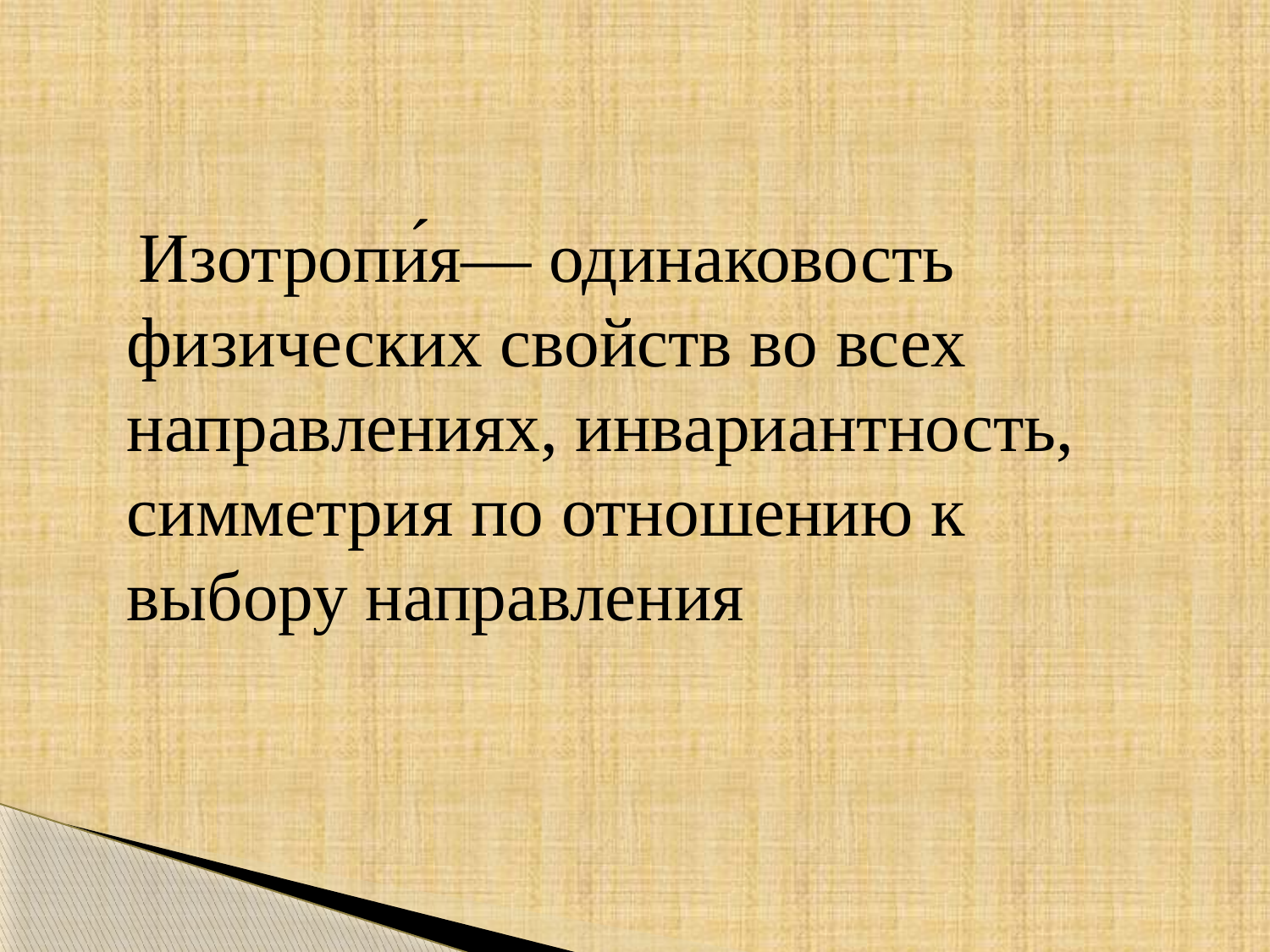

#
    Изотропи́я— одинаковость физических свойств во всех направлениях, инвариантность, симметрия по отношению к выбору направления